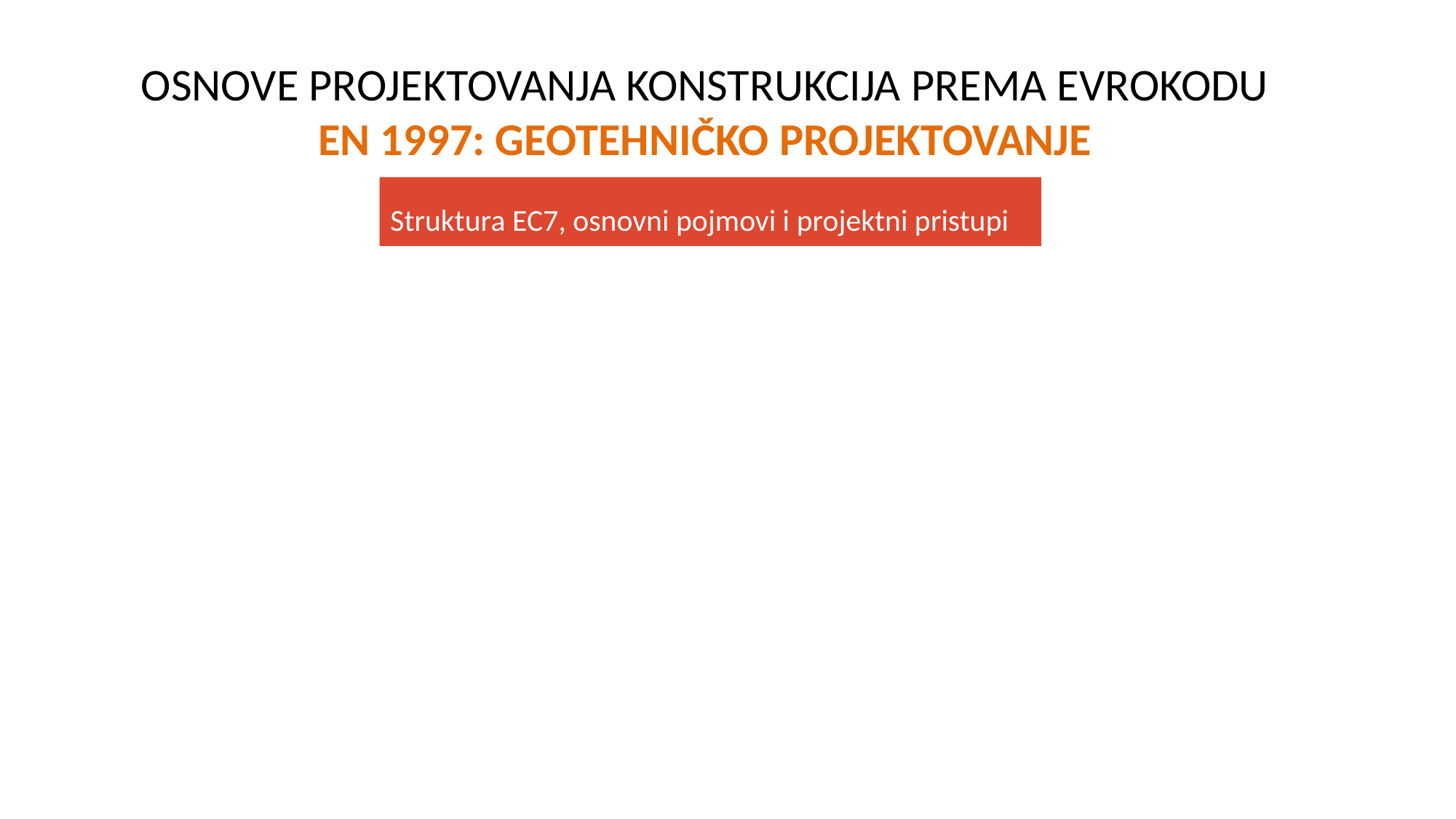

# OSNOVE PROJEKTOVANJA KONSTRUKCIJA PREMA EVROKODU EN 1997: GEOTEHNIČKO PROJEKTOVANJE
Struktura EC7, osnovni pojmovi i projektni pristupi